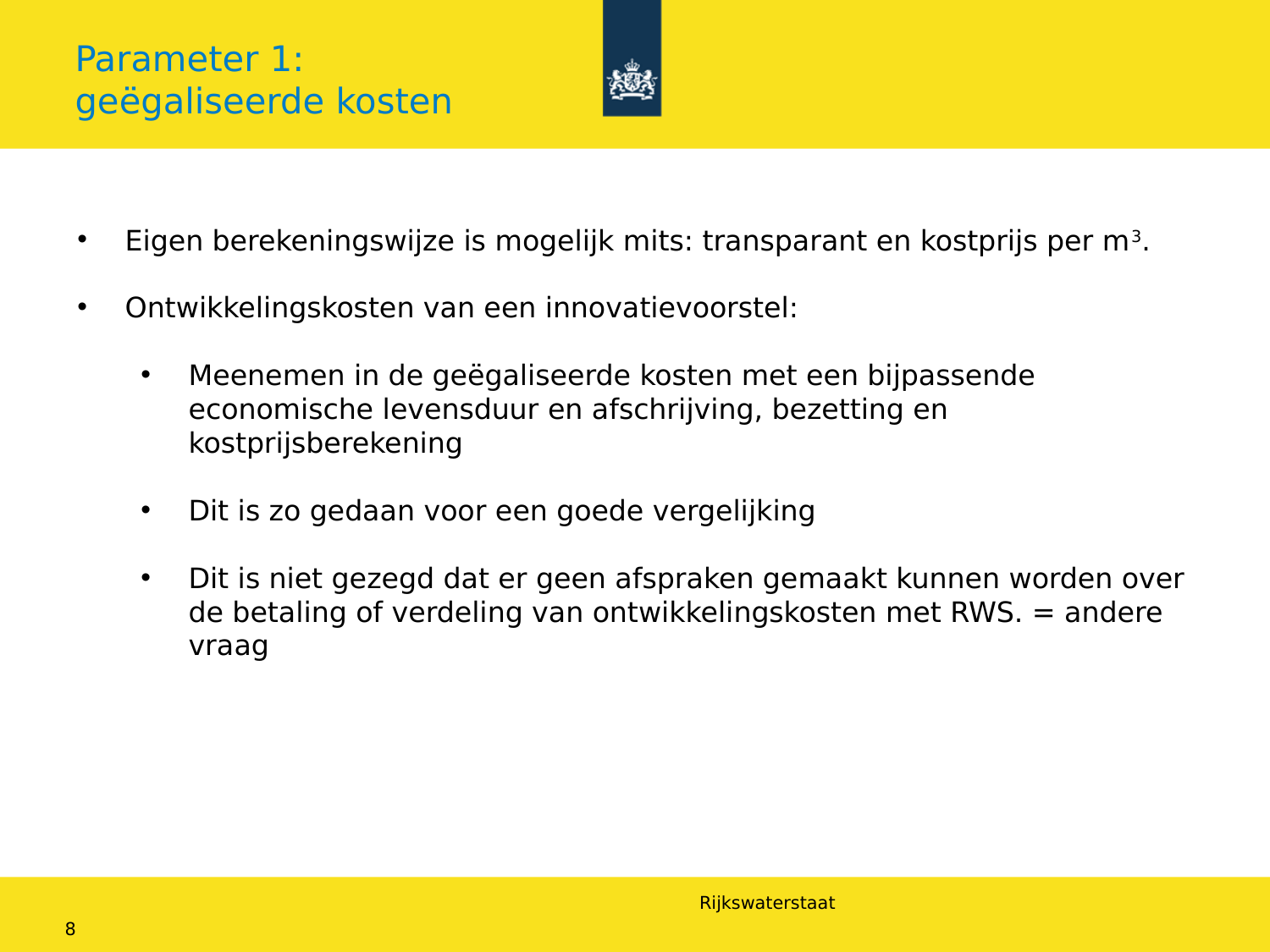

# Parameter 1: geëgaliseerde kosten
Eigen berekeningswijze is mogelijk mits: transparant en kostprijs per m3.

Ontwikkelingskosten van een innovatievoorstel:

Meenemen in de geëgaliseerde kosten met een bijpassende economische levensduur en afschrijving, bezetting en kostprijsberekening

Dit is zo gedaan voor een goede vergelijking

Dit is niet gezegd dat er geen afspraken gemaakt kunnen worden over de betaling of verdeling van ontwikkelingskosten met RWS. = andere vraag